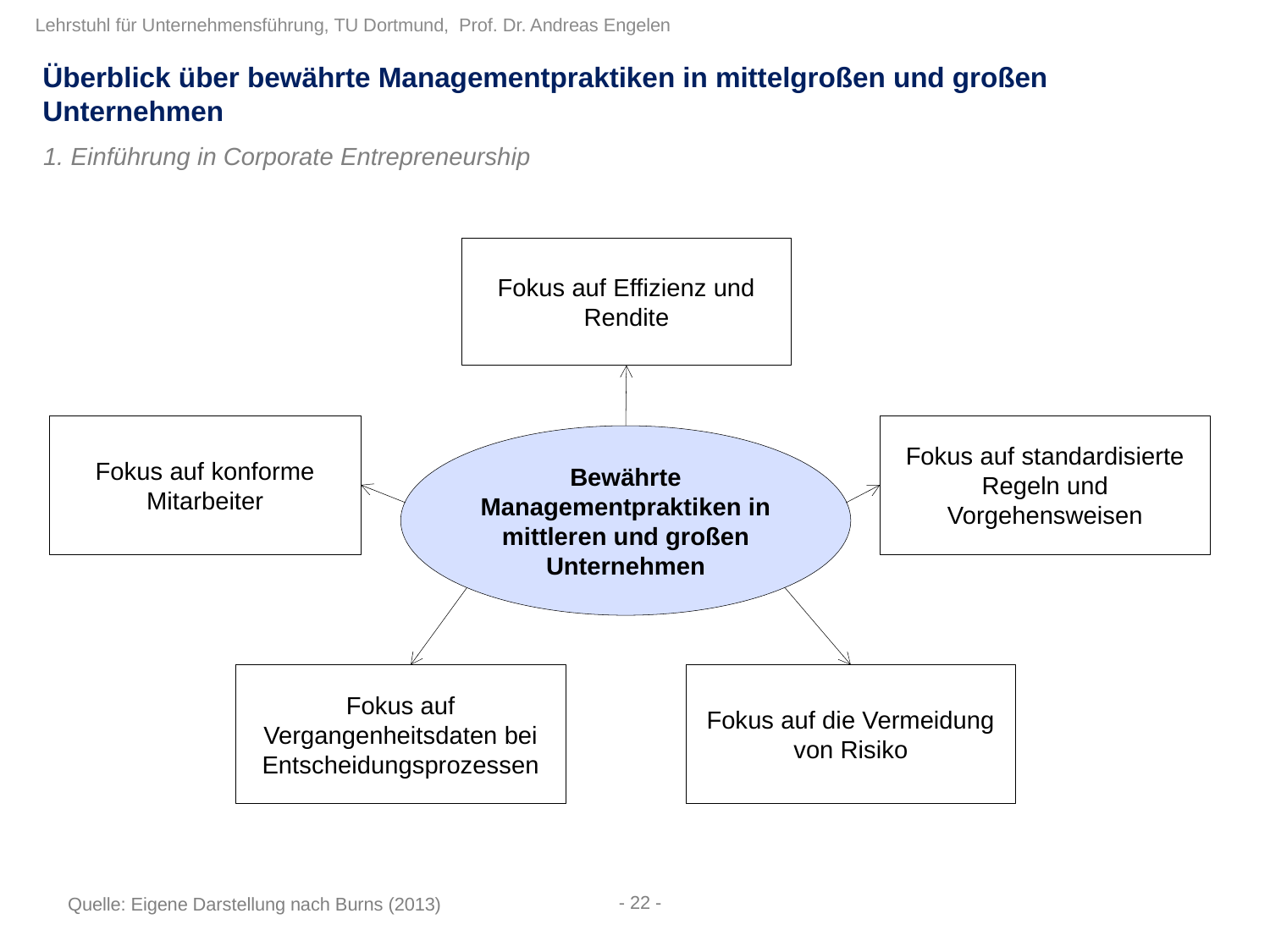

Überblick über bewährte Managementpraktiken in mittelgroßen und großen Unternehmen
1. Einführung in Corporate Entrepreneurship
Fokus auf Effizienz und Rendite
Fokus auf konforme Mitarbeiter
Fokus auf standardisierte Regeln und Vorgehensweisen
Bewährte Managementpraktiken in mittleren und großen Unternehmen
Fokus auf Vergangenheitsdaten bei Entscheidungsprozessen
Fokus auf die Vermeidung von Risiko
- 22 -
Quelle: Eigene Darstellung nach Burns (2013)